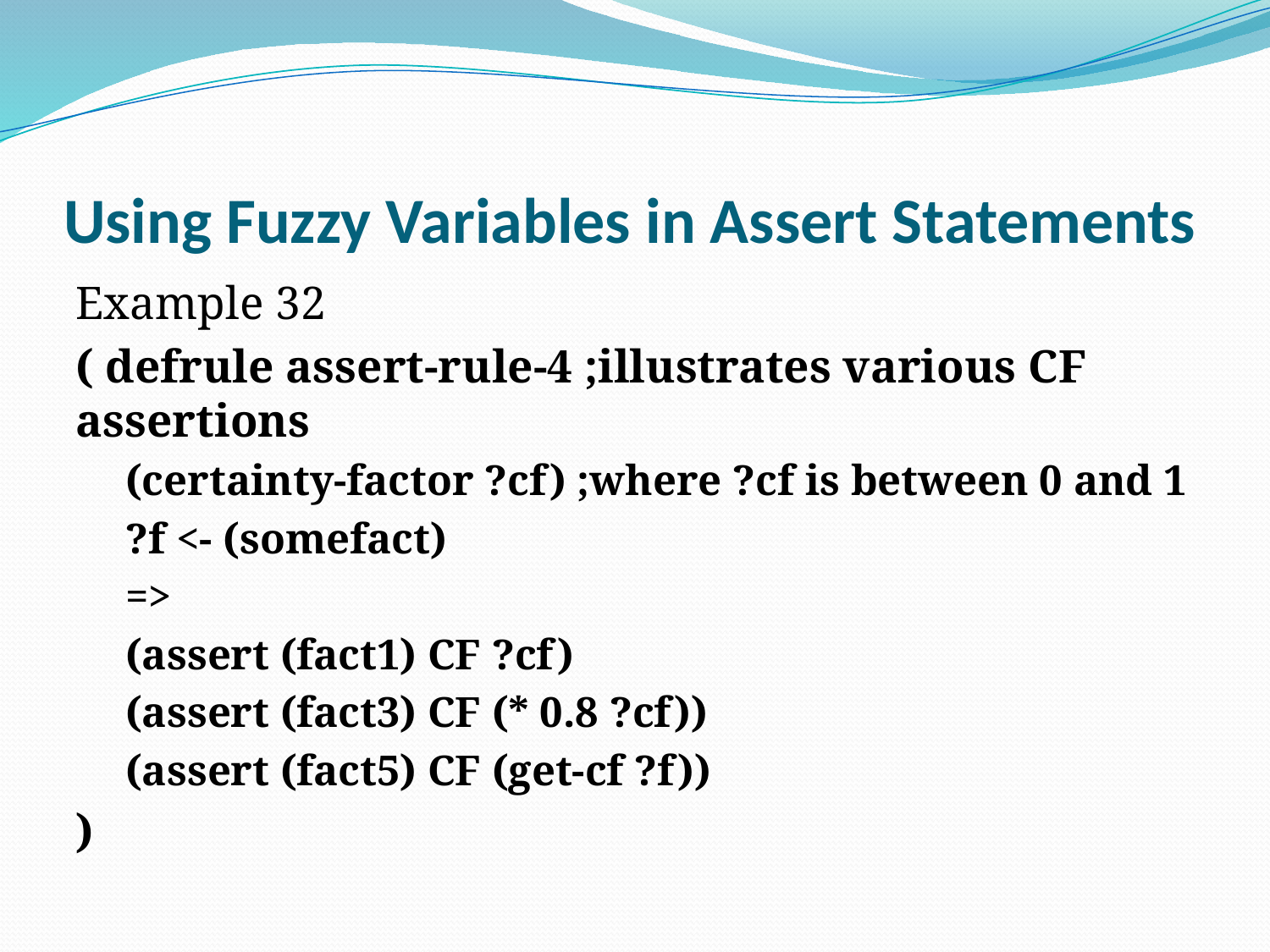

# Using Fuzzy Variables in Assert Statements
Example 32
( defrule assert-rule-4 ;illustrates various CF assertions
(certainty-factor ?cf) ;where ?cf is between 0 and 1
?f <- (somefact)
=>
(assert (fact1) CF ?cf)
(assert (fact3) CF (* 0.8 ?cf))
(assert (fact5) CF (get-cf ?f))
)